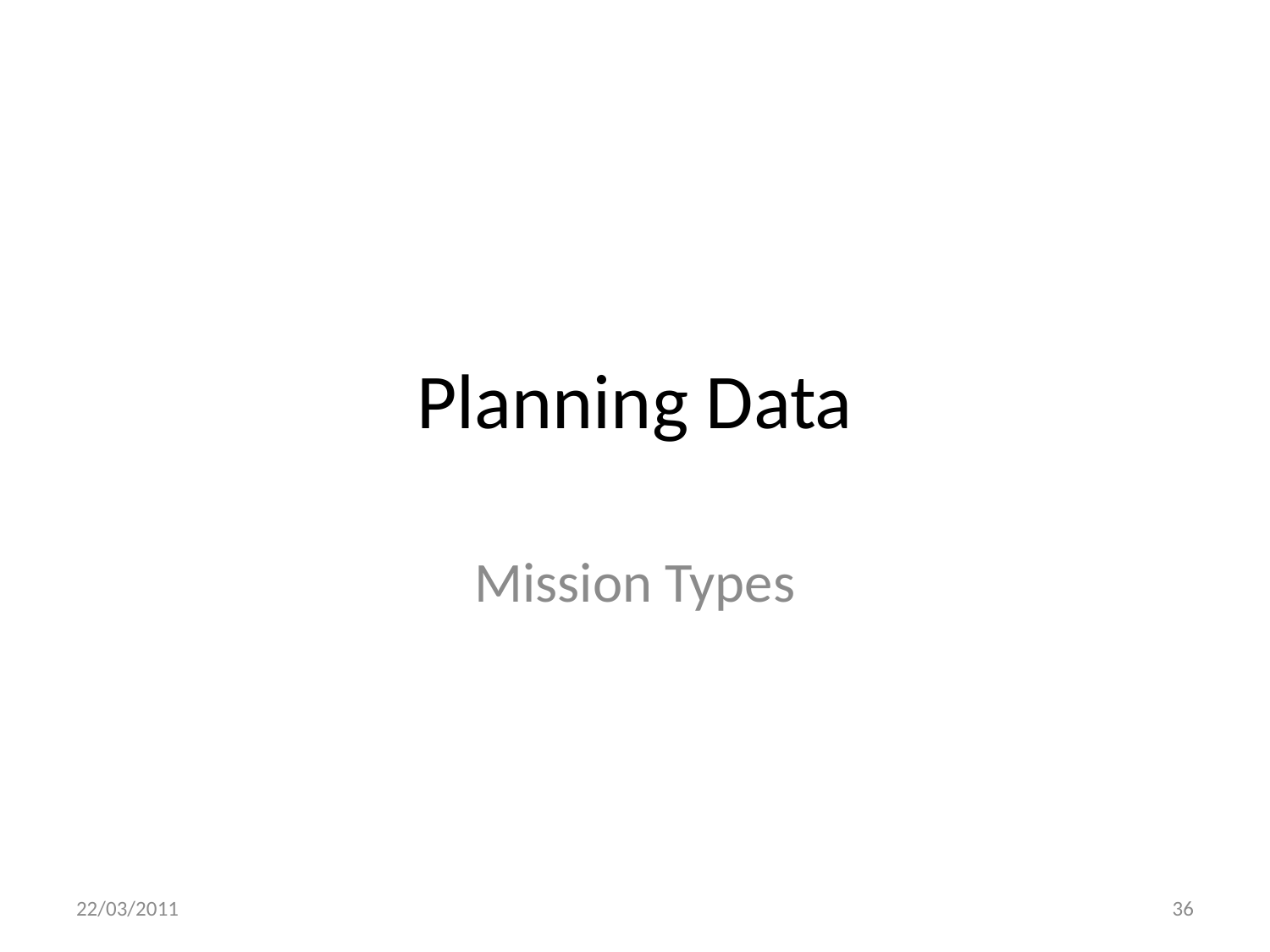

# Planning Data
Mission Types
22/03/2011
36